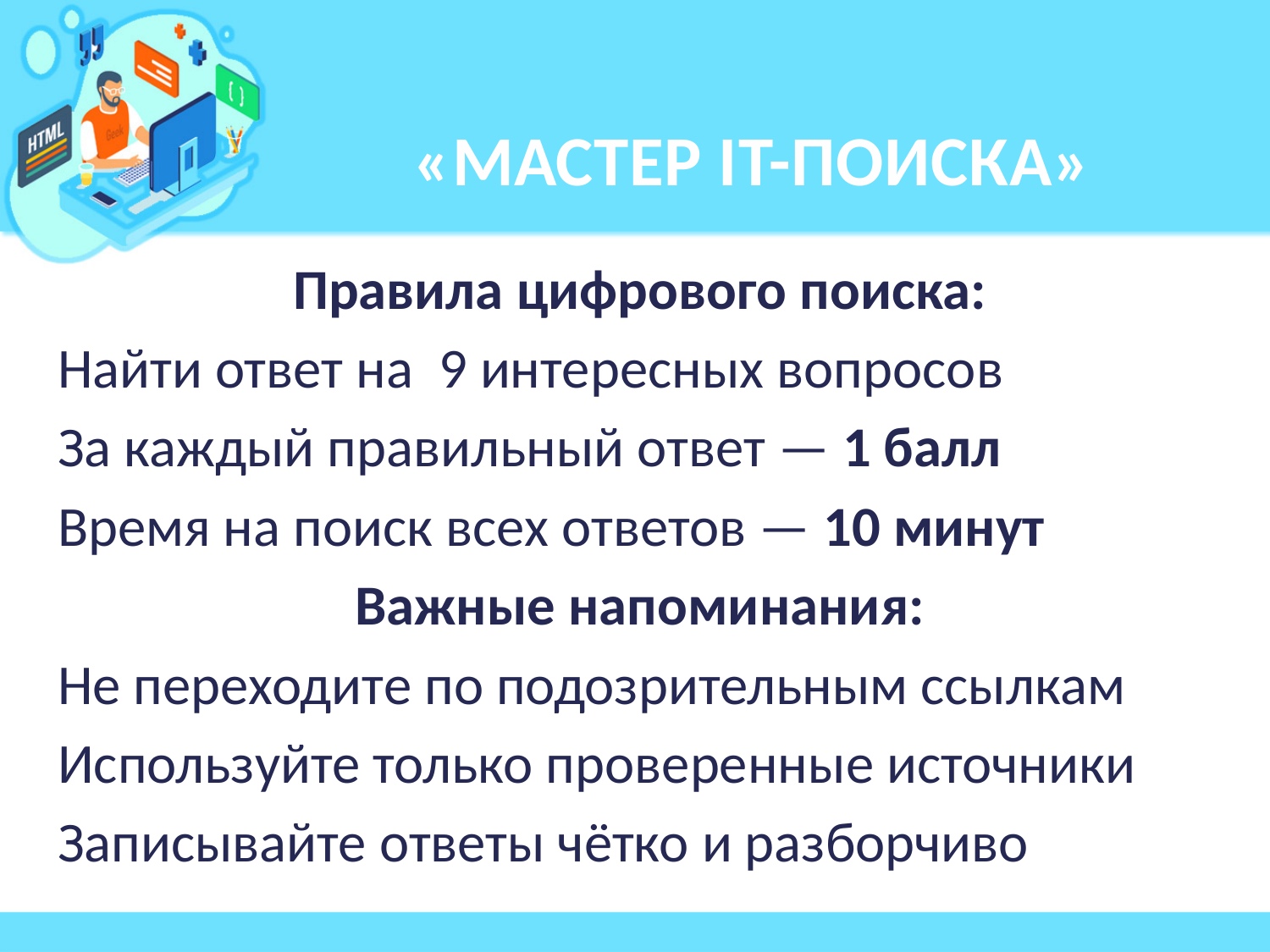

# «МАСТЕР IT-ПОИСКА»
Правила цифрового поиска:
Найти ответ на  9 интересных вопросов
За каждый правильный ответ — 1 балл
Время на поиск всех ответов — 10 минут
Важные напоминания:
Не переходите по подозрительным ссылкам
Используйте только проверенные источники
Записывайте ответы чётко и разборчиво